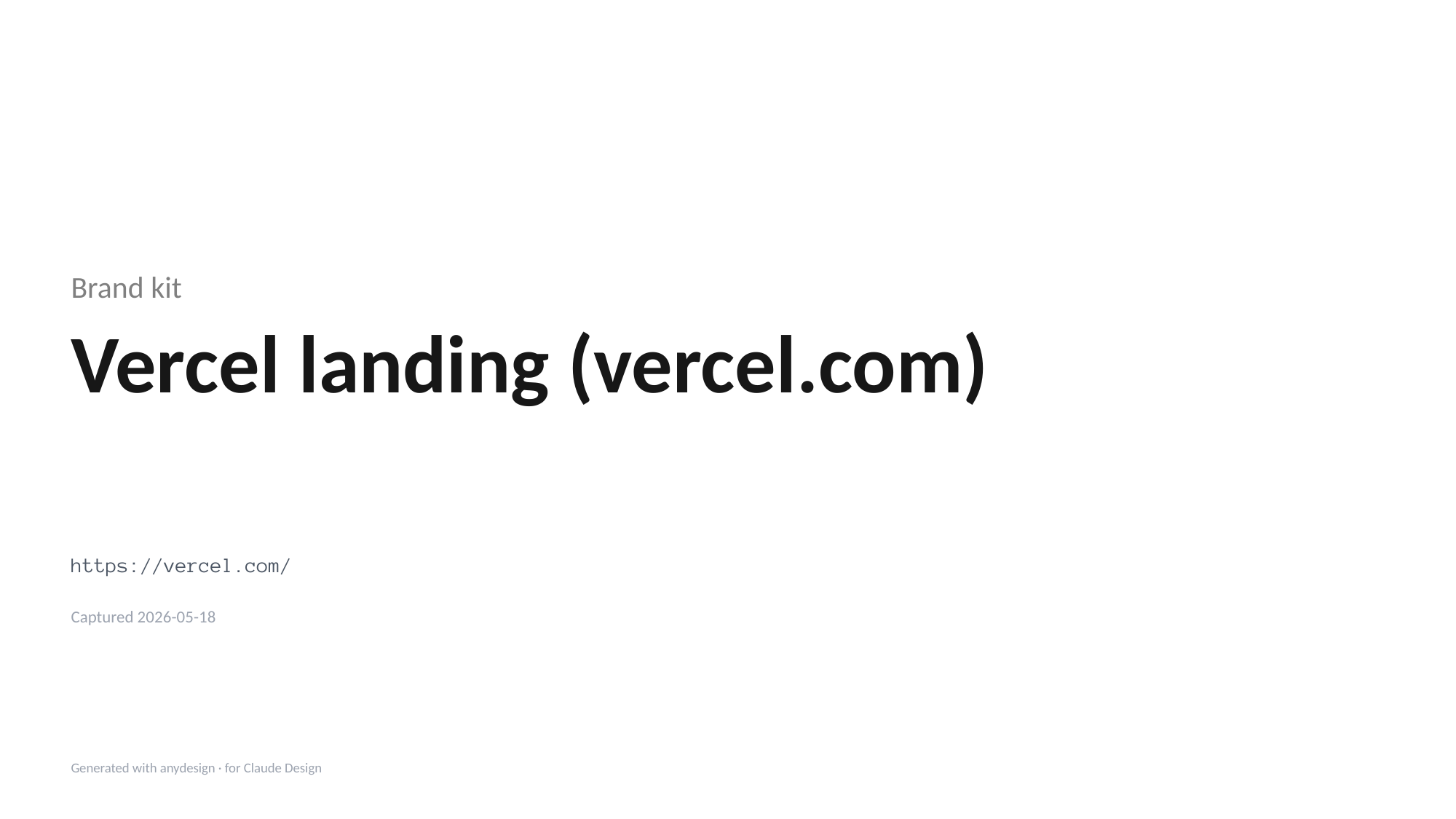

Brand kit
Vercel landing (vercel.com)
https://vercel.com/
Captured 2026-05-18
Generated with anydesign · for Claude Design